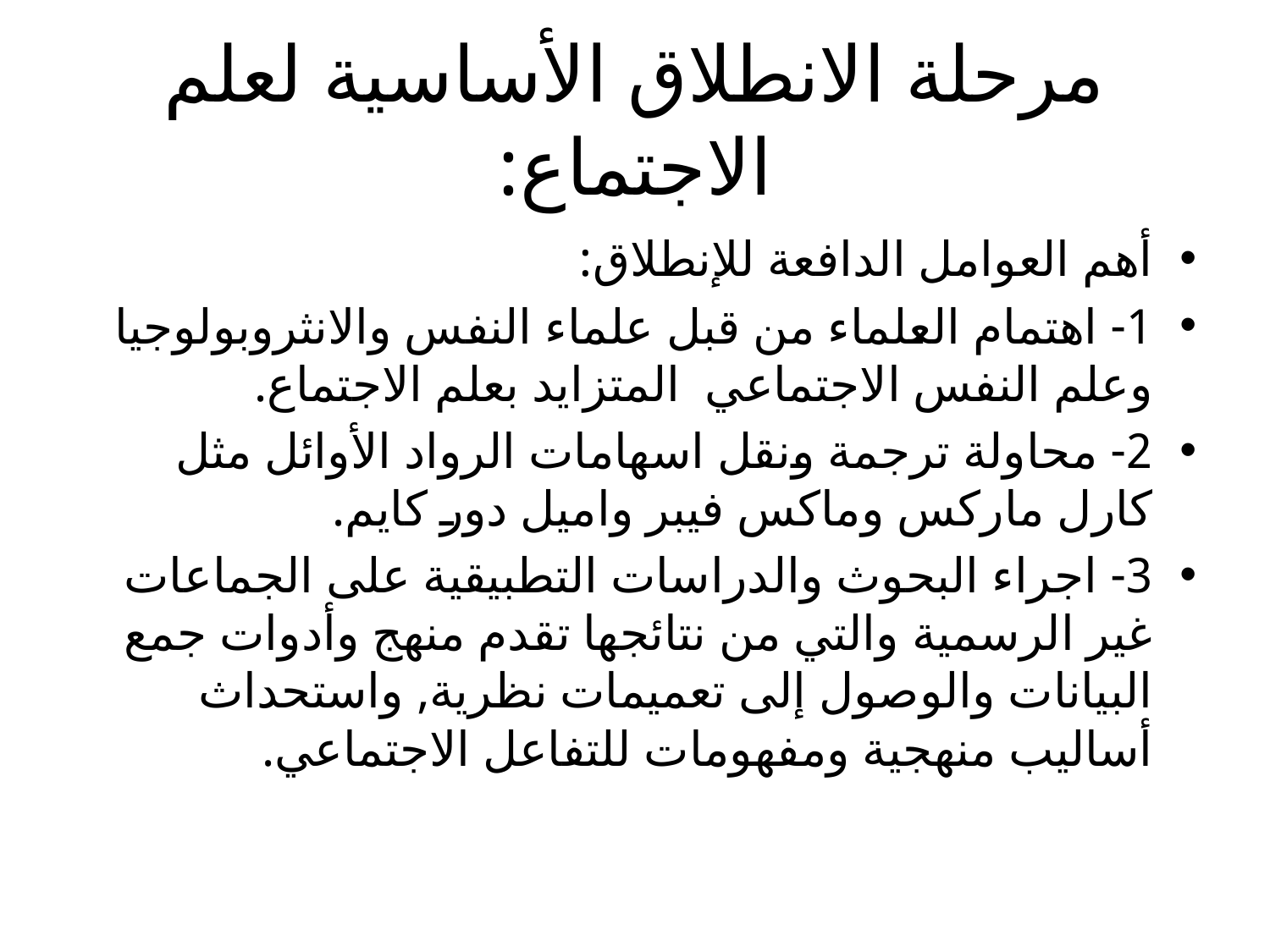

# مرحلة الانطلاق الأساسية لعلم الاجتماع:
أهم العوامل الدافعة للإنطلاق:
1- اهتمام العلماء من قبل علماء النفس والانثروبولوجيا وعلم النفس الاجتماعي  المتزايد بعلم الاجتماع.
2- محاولة ترجمة ونقل اسهامات الرواد الأوائل مثل كارل ماركس وماكس فيبر واميل دور كايم.
3- اجراء البحوث والدراسات التطبيقية على الجماعات غير الرسمية والتي من نتائجها تقدم منهج وأدوات جمع البيانات والوصول إلى تعميمات نظرية, واستحداث أساليب منهجية ومفهومات للتفاعل الاجتماعي.